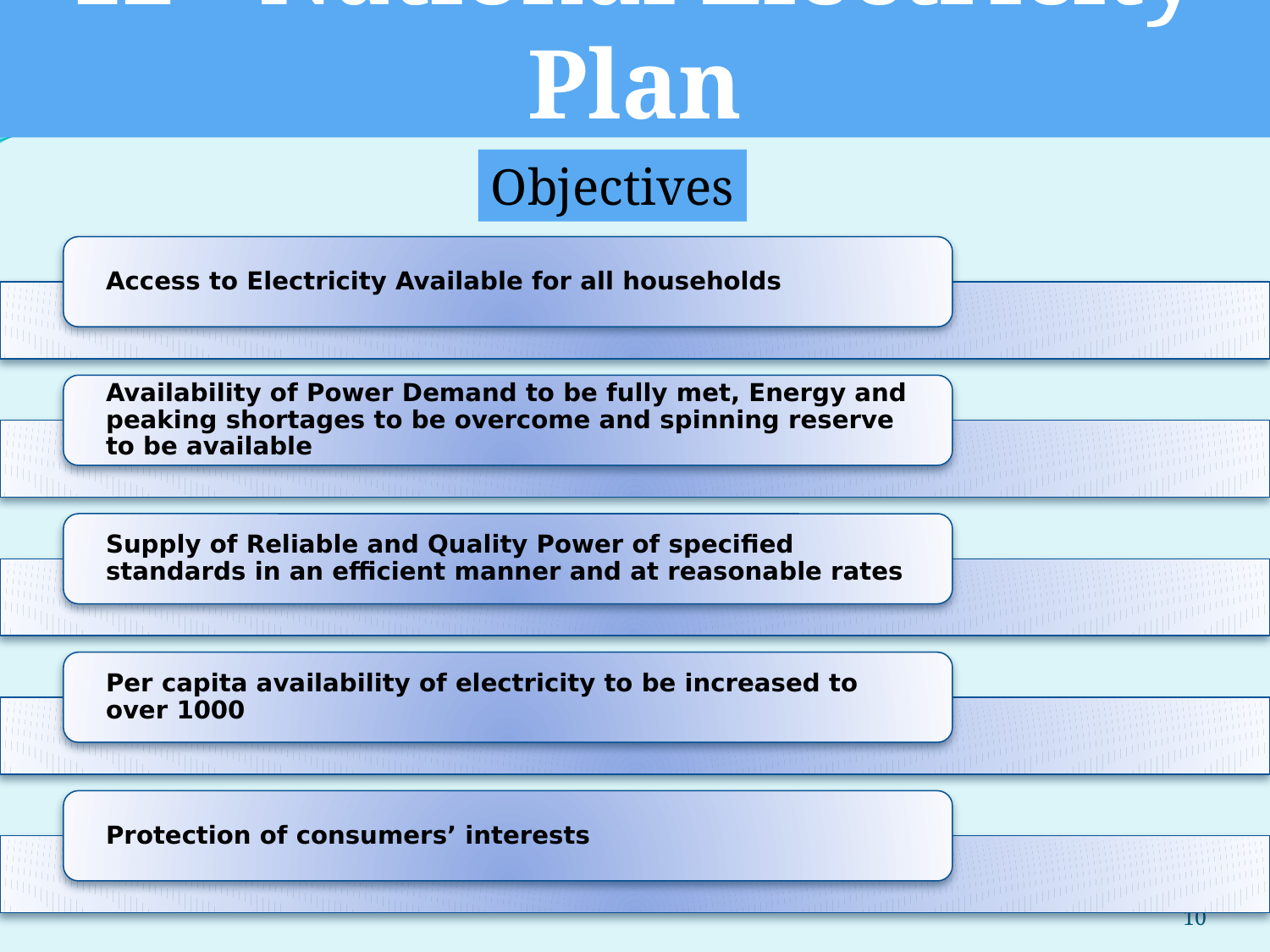

12th National Electricity Plan
Objectives
Access to Electricity Available for all households
Availability of Power Demand to be fully met, Energy and peaking shortages to be overcome and spinning reserve to be available
Supply of Reliable and Quality Power of specified standards in an efficient manner and at reasonable rates
Per capita availability of electricity to be increased to over 1000
Protection of consumers’ interests
10